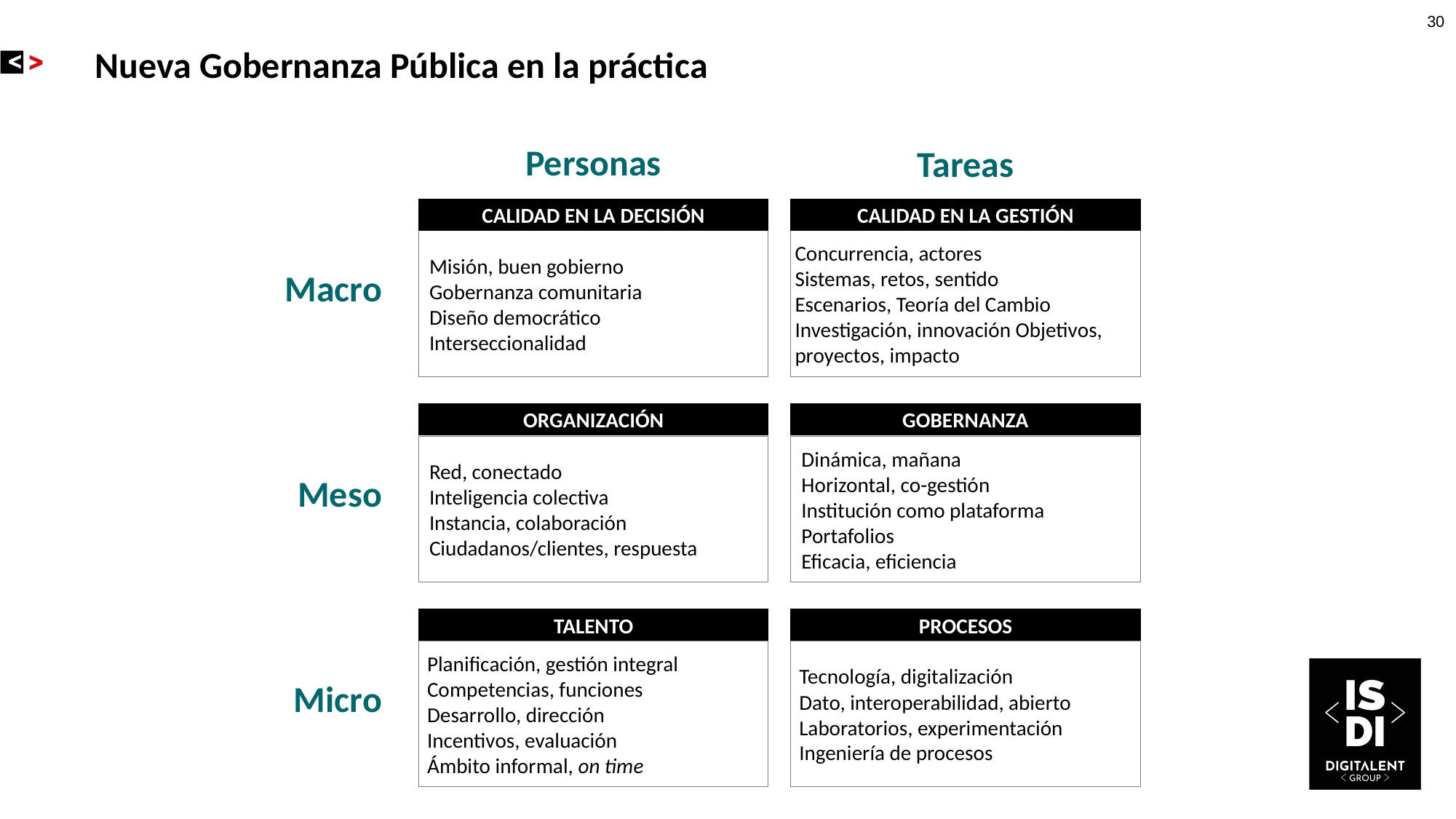

# Nueva Gobernanza Pública en la práctica
Personas
Tareas
calidad en la decisión
Misión, buen gobierno
Gobernanza comunitaria
Diseño democrático
Interseccionalidad
calidad en LA gestión
Concurrencia, actores
Sistemas, retos, sentido
Escenarios, Teoría del Cambio
Investigación, innovación Objetivos, proyectos, impacto
Macro
organización
Red, conectado
Inteligencia colectiva
Instancia, colaboración
Ciudadanos/clientes, respuesta
Gobernanza
Dinámica, mañana
Horizontal, co-gestión
Institución como plataforma
Portafolios
Eficacia, eficiencia
Meso
Talento

Planificación, gestión integral
Competencias, funciones
Desarrollo, dirección
Incentivos, evaluación
Ámbito informal, on time

PROCESOS
Tecnología, digitalización
Dato, interoperabilidad, abierto
Laboratorios, experimentación
Ingeniería de procesos
Micro